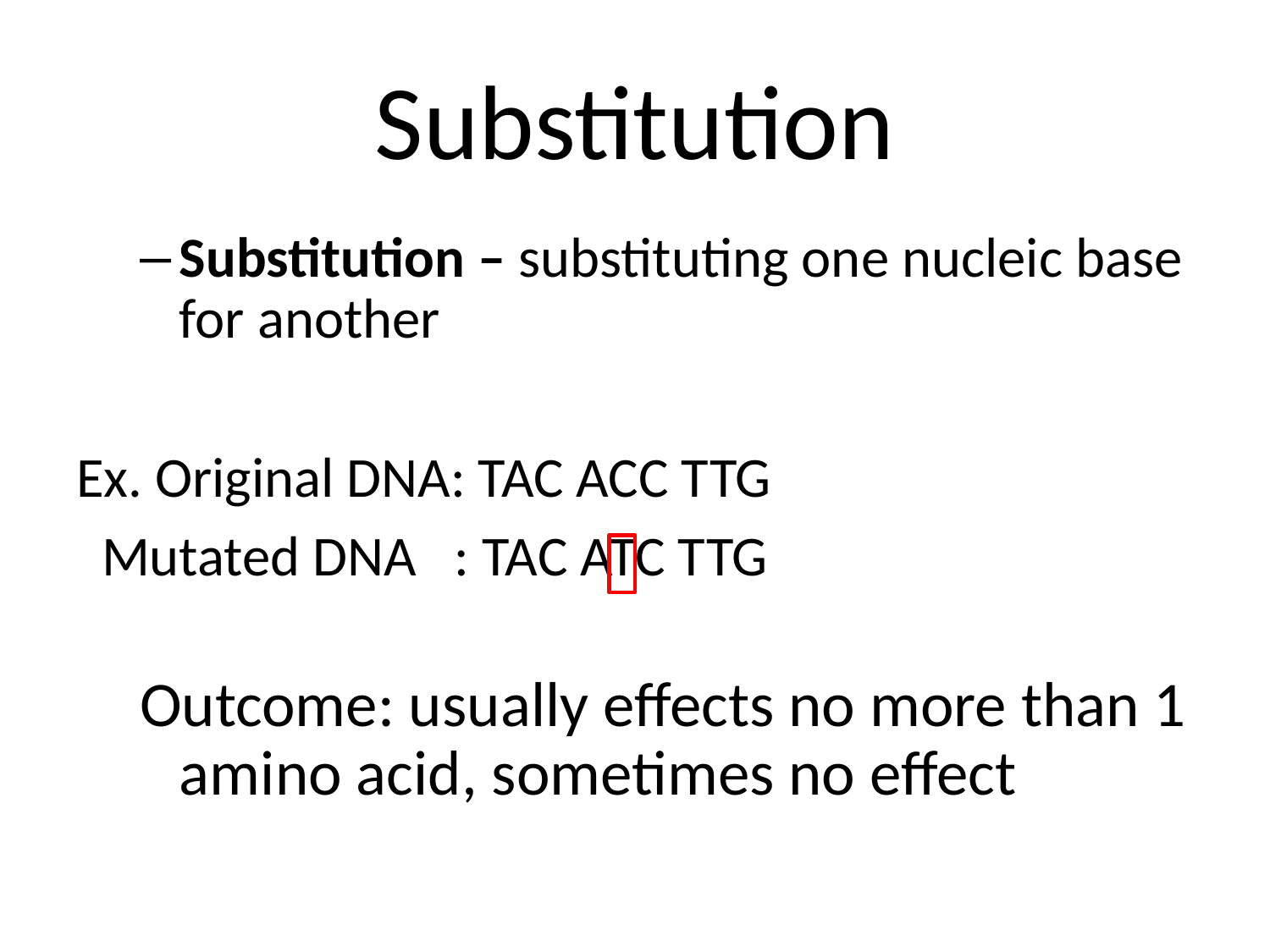

# Substitution
Substitution – substituting one nucleic base for another

Ex. Original DNA: TAC ACC TTG
  Mutated DNA   : TAC ATC TTG

Outcome: usually effects no more than 1 amino acid, sometimes no effect